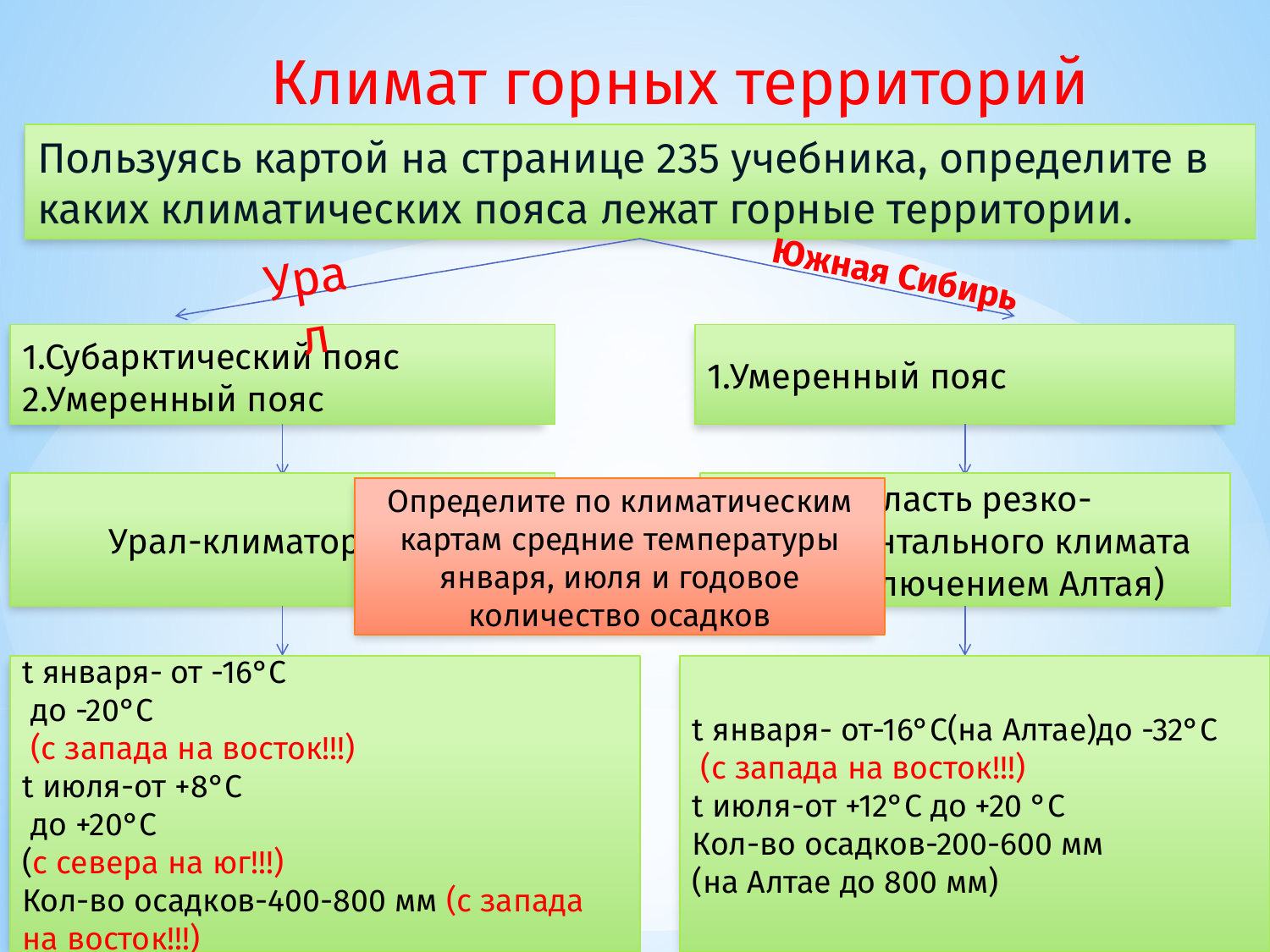

Климат горных территорий
Пользуясь картой на странице 235 учебника, определите в каких климатических пояса лежат горные территории.
Урал
Южная Сибирь

1.Субарктический пояс
2.Умеренный пояс

1.Умеренный пояс
Область резко-континентального климата (за исключением Алтая)
Урал-климатораздел
Определите по климатическим картам средние температуры января, июля и годовое количество осадков
t января- от -16°С
 до -20°С
 (с запада на восток!!!)
t июля-от +8°С
 до +20°С
(с севера на юг!!!)
Кол-во осадков-400-800 мм (с запада на восток!!!)
t января- от-16°С(на Алтае)до -32°С
 (с запада на восток!!!)
t июля-от +12°С до +20 °С
Кол-во осадков-200-600 мм
(на Алтае до 800 мм)